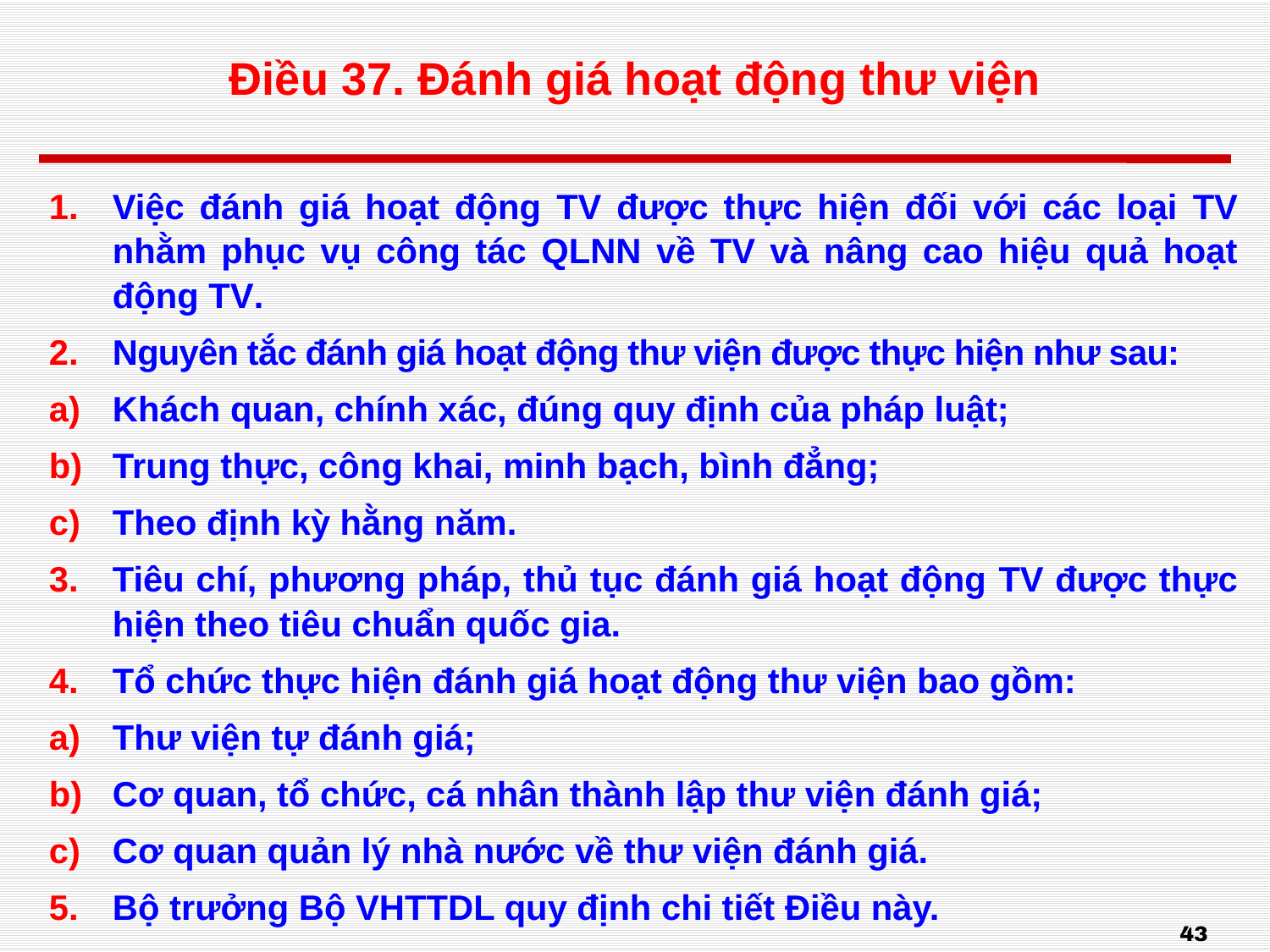

# Điều 37. Đánh giá hoạt động thư viện
Việc đánh giá hoạt động TV được thực hiện đối với các loại TV nhằm phục vụ công tác QLNN về TV và nâng cao hiệu quả hoạt động TV.
Nguyên tắc đánh giá hoạt động thư viện được thực hiện như sau:
Khách quan, chính xác, đúng quy định của pháp luật;
Trung thực, công khai, minh bạch, bình đẳng;
Theo định kỳ hằng năm.
Tiêu chí, phương pháp, thủ tục đánh giá hoạt động TV được thực hiện theo tiêu chuẩn quốc gia.
Tổ chức thực hiện đánh giá hoạt động thư viện bao gồm:
Thư viện tự đánh giá;
Cơ quan, tổ chức, cá nhân thành lập thư viện đánh giá;
Cơ quan quản lý nhà nước về thư viện đánh giá.
Bộ trưởng Bộ VHTTDL quy định chi tiết Điều này.